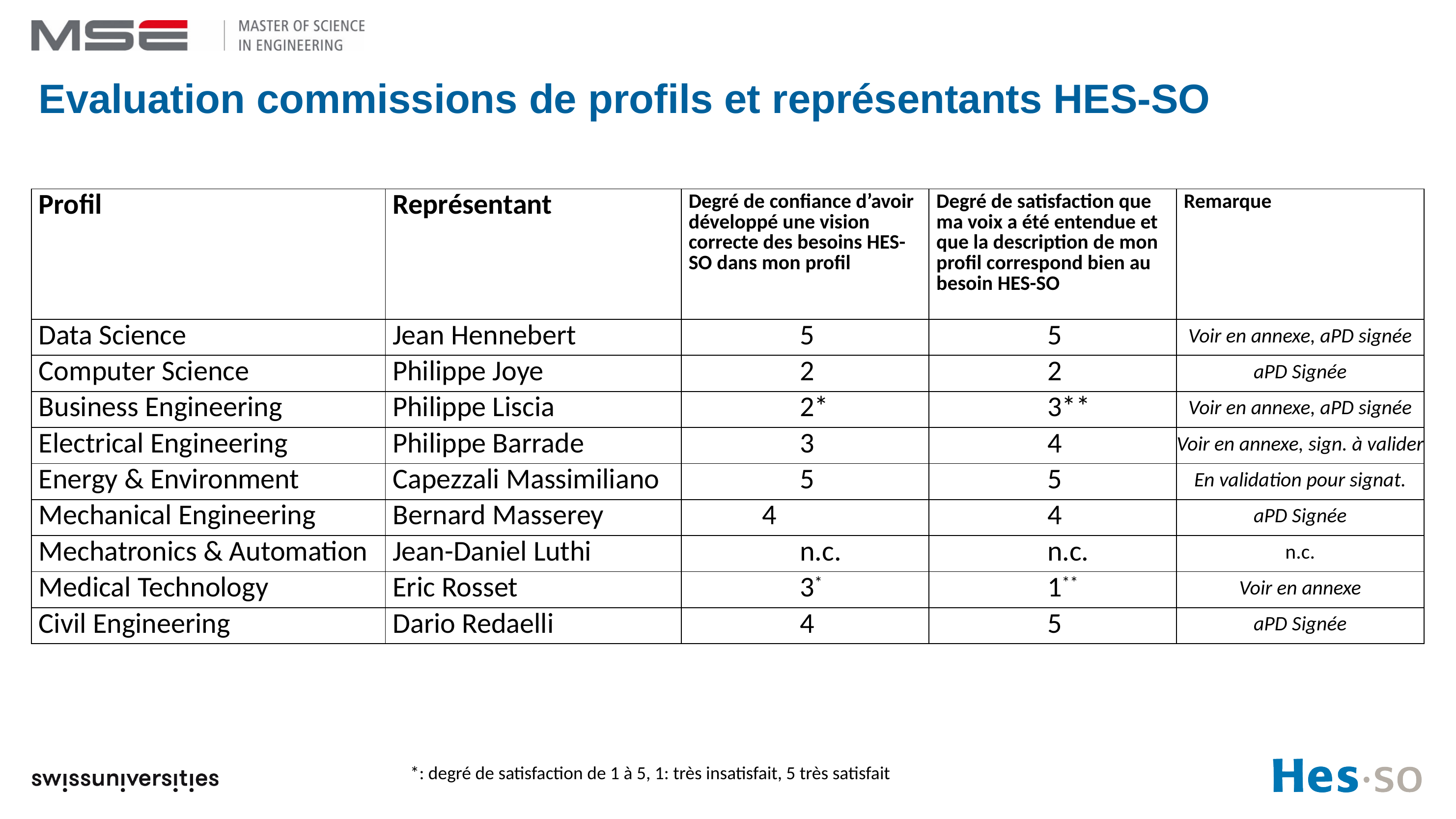

# Evaluation commissions de profils et représentants HES-SO
| Profil | Représentant | Degré de confiance d’avoir développé une vision correcte des besoins HES-SO dans mon profil | Degré de satisfaction que ma voix a été entendue et que la description de mon profil correspond bien au besoin HES-SO | Remarque |
| --- | --- | --- | --- | --- |
| Data Science | Jean Hennebert | 5 | 5 | Voir en annexe, aPD signée |
| Computer Science | Philippe Joye | 2 | 2 | aPD Signée |
| Business Engineering | Philippe Liscia | 2\* | 3\*\* | Voir en annexe, aPD signée |
| Electrical Engineering | Philippe Barrade | 3 | 4 | Voir en annexe, sign. à valider |
| Energy & Environment | Capezzali Massimiliano | 5 | 5 | En validation pour signat. |
| Mechanical Engineering | Bernard Masserey | 4 | 4 | aPD Signée |
| Mechatronics & Automation | Jean-Daniel Luthi | n.c. | n.c. | n.c. |
| Medical Technology | Eric Rosset | 3\* | 1\*\* | Voir en annexe |
| Civil Engineering | Dario Redaelli | 4 | 5 | aPD Signée |
*: degré de satisfaction de 1 à 5, 1: très insatisfait, 5 très satisfait